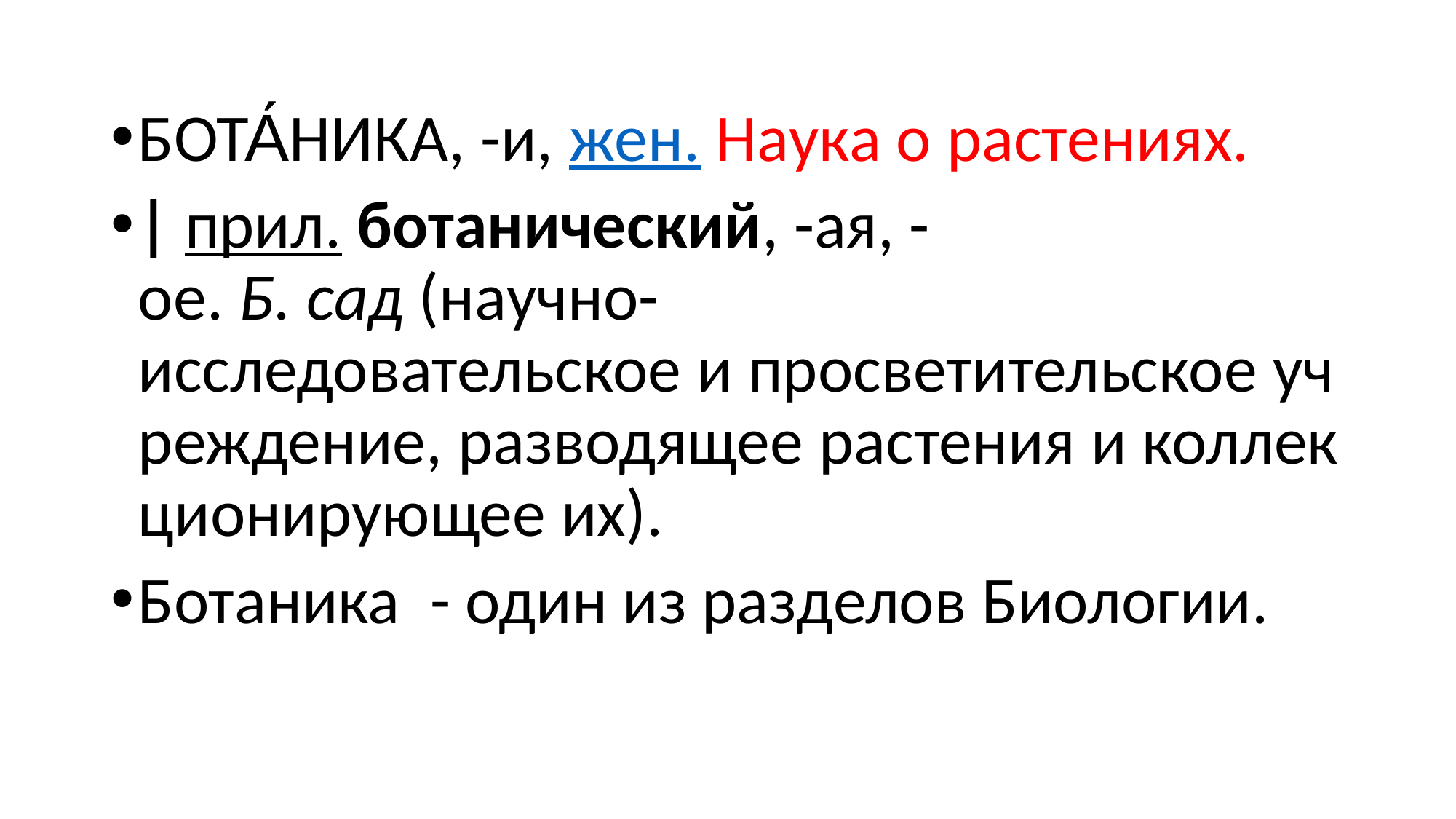

БОТА́НИКА, -и, жен. Наука о растениях.
| прил. ботанический, -ая, -ое. Б. сад (научно-исследовательское и просветительское учреждение, разводящее растения и коллекционирующее их).
Ботаника  - один из разделов Биологии.